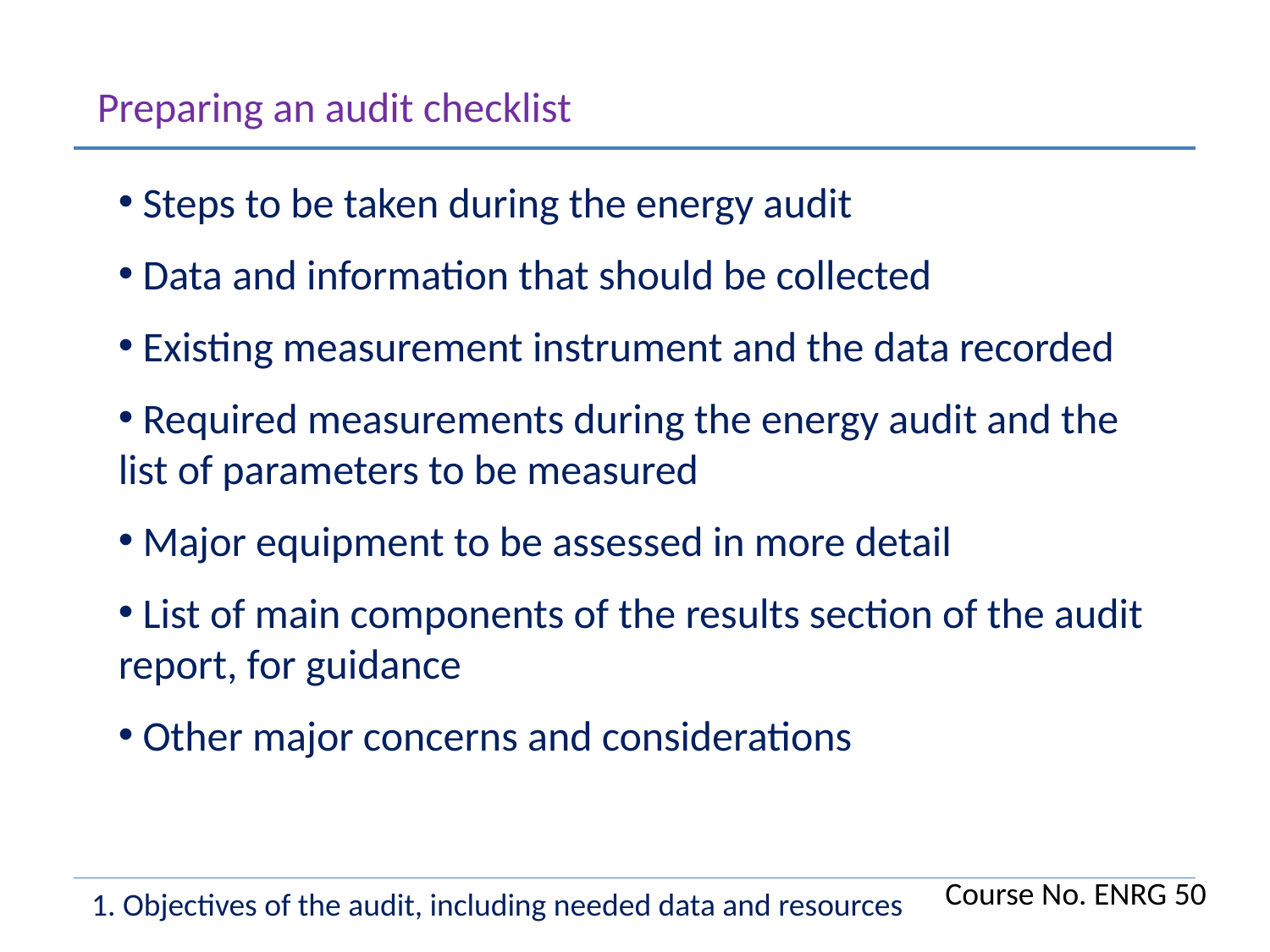

Preparing an audit checklist
 Steps to be taken during the energy audit
 Data and information that should be collected
 Existing measurement instrument and the data recorded
 Required measurements during the energy audit and the list of parameters to be measured
 Major equipment to be assessed in more detail
 List of main components of the results section of the audit report, for guidance
 Other major concerns and considerations
Course No. ENRG 50
1. Objectives of the audit, including needed data and resources